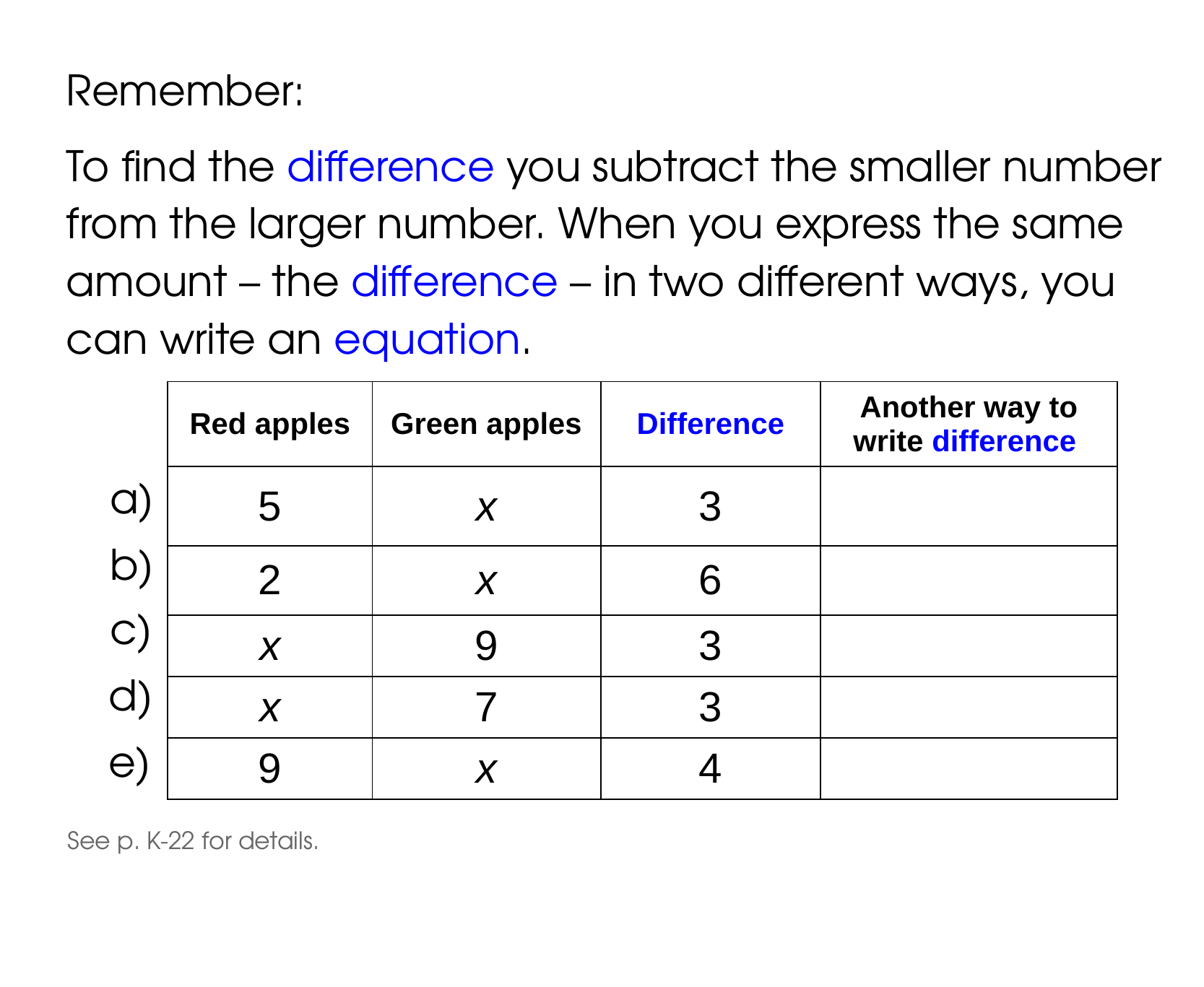

Remember:
To find the difference you subtract the smaller number from the larger number. When you express the same amount – the difference – in two different ways, you can write an equation.
| Red apples | Green apples | Difference | Another way to write difference |
| --- | --- | --- | --- |
| 5 | x | 3 |  |
| 2 | x | 6 |  |
| x | 9 | 3 |  |
| x | 7 | 3 |  |
| 9 | x | 4 |  |
a)
b)
c)
d)
e)
See p. K-22 for details.